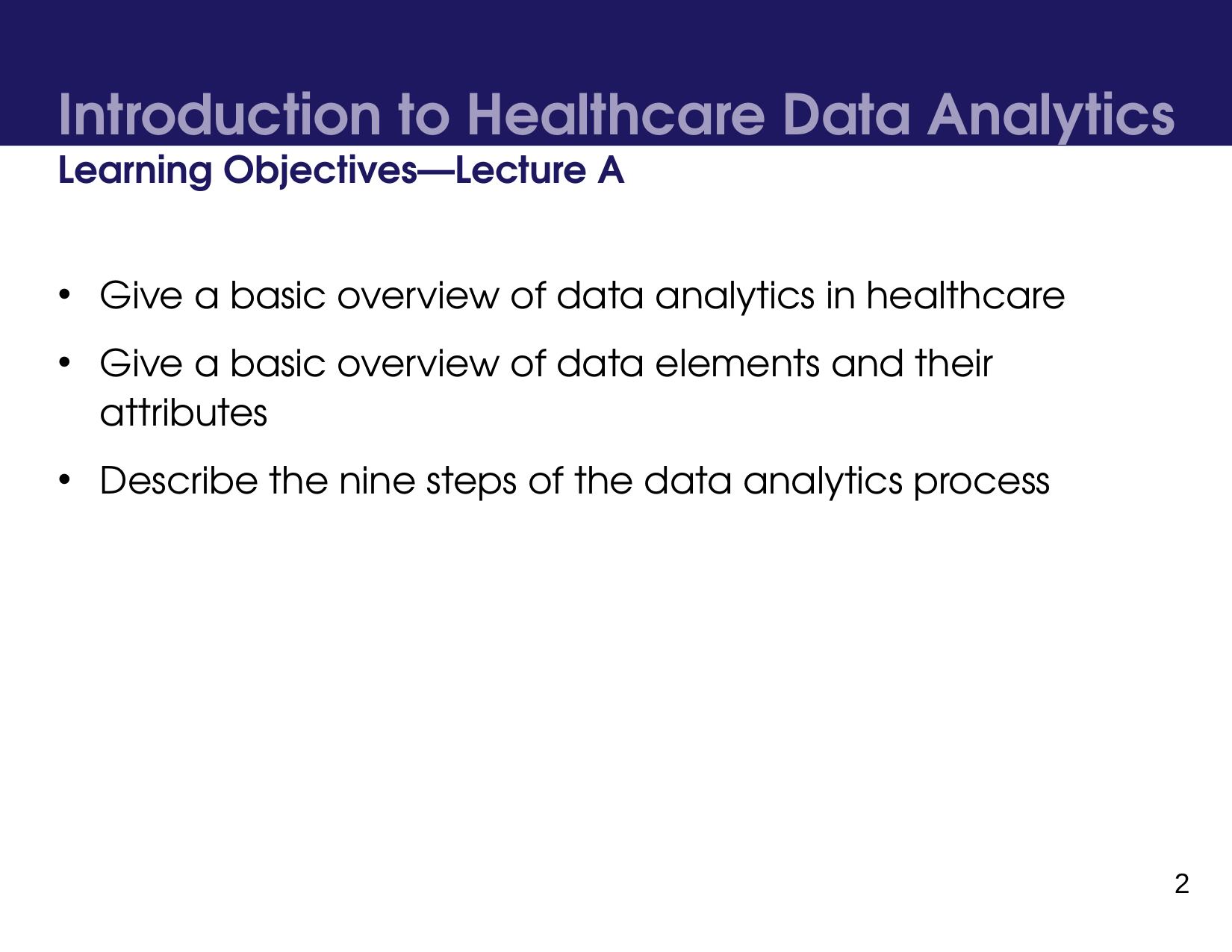

# Introduction to Healthcare Data Analytics Learning Objectives—Lecture A
Give a basic overview of data analytics in healthcare
Give a basic overview of data elements and their attributes
Describe the nine steps of the data analytics process
2